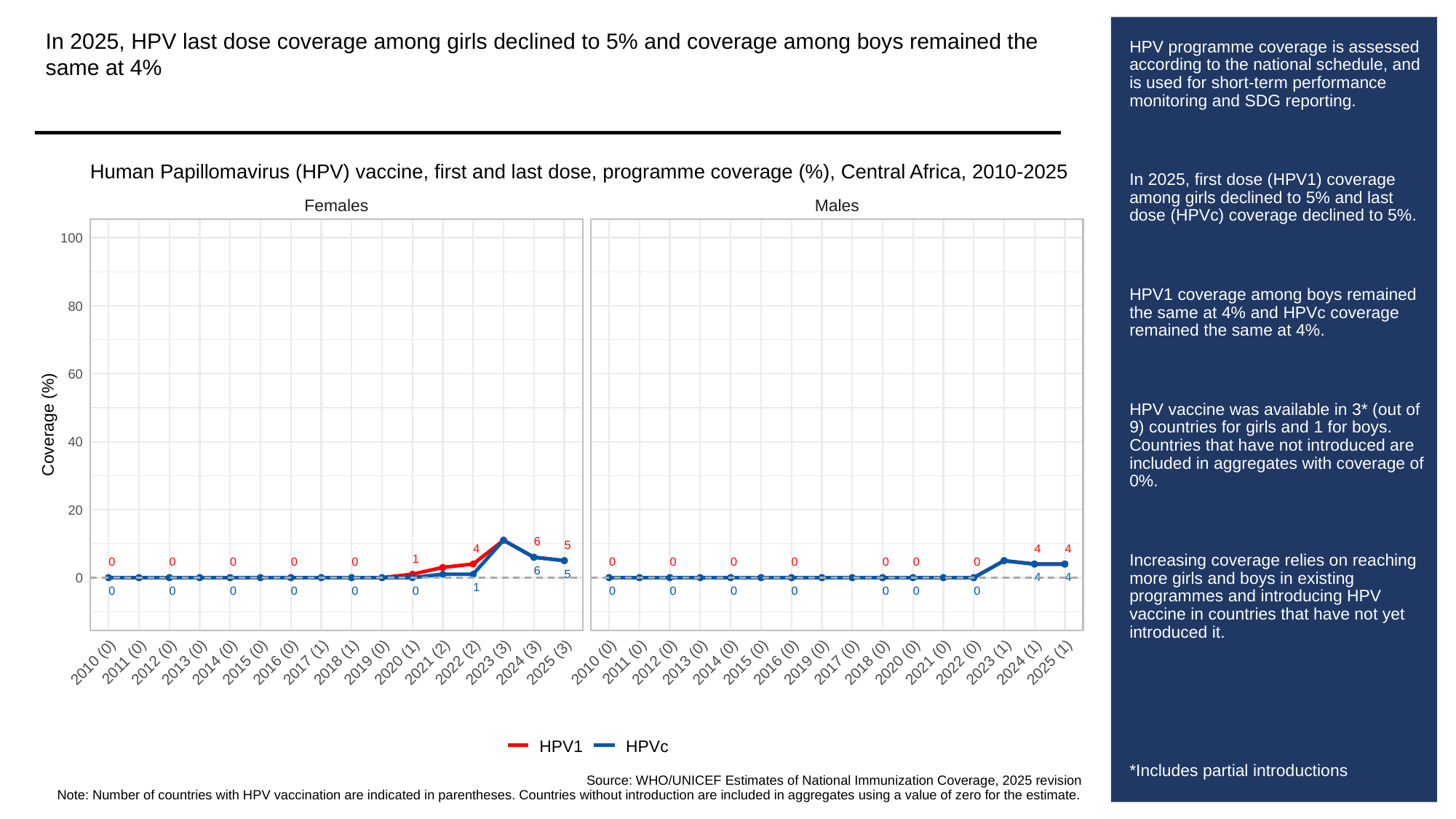

In 2025, HPV last dose coverage among girls declined to 5% and coverage among boys remained the same at 4%
# HPV programme coverage is assessed according to the national schedule, and is used for short-term performance monitoring and SDG reporting.

In 2025, first dose (HPV1) coverage among girls declined to 5% and last dose (HPVc) coverage declined to 5%.

HPV1 coverage among boys remained the same at 4% and HPVc coverage remained the same at 4%.

HPV vaccine was available in 3* (out of 9) countries for girls and 1 for boys. Countries that have not introduced are included in aggregates with coverage of 0%.

Increasing coverage relies on reaching more girls and boys in existing programmes and introducing HPV vaccine in countries that have not yet introduced it.

*Includes partial introductions

Human Papillomavirus (HPV) vaccine, first and last dose, programme coverage (%), Central Africa, 2010-2025
Females
Males

100

80

60

Coverage (%)
40

20

6

5

4
4
4
1

0
0
0
0
0
0
0
0
0
0
0
0

6
5

4
4
0

1
0
0
0
0
0
0
0
0
0
0
0
0
0

2011 (0)
2011 (0)
2010 (0)
2012 (0)
2013 (0)
2014 (0)
2015 (0)
2016 (0)
2017 (1)
2018 (1)
2019 (0)
2020 (1)
2021 (2)
2022 (2)
2023 (3)
2024 (3)
2025 (3)
2010 (0)
2012 (0)
2013 (0)
2014 (0)
2015 (0)
2016 (0)
2019 (0)
2017 (0)
2018 (0)
2020 (0)
2021 (0)
2022 (0)
2023 (1)
2024 (1)
2025 (1)
HPV1
HPVc

Source: WHO/UNICEF Estimates of National Immunization Coverage, 2025 revision
Note: Number of countries with HPV vaccination are indicated in parentheses. Countries without introduction are included in aggregates using a value of zero for the estimate.